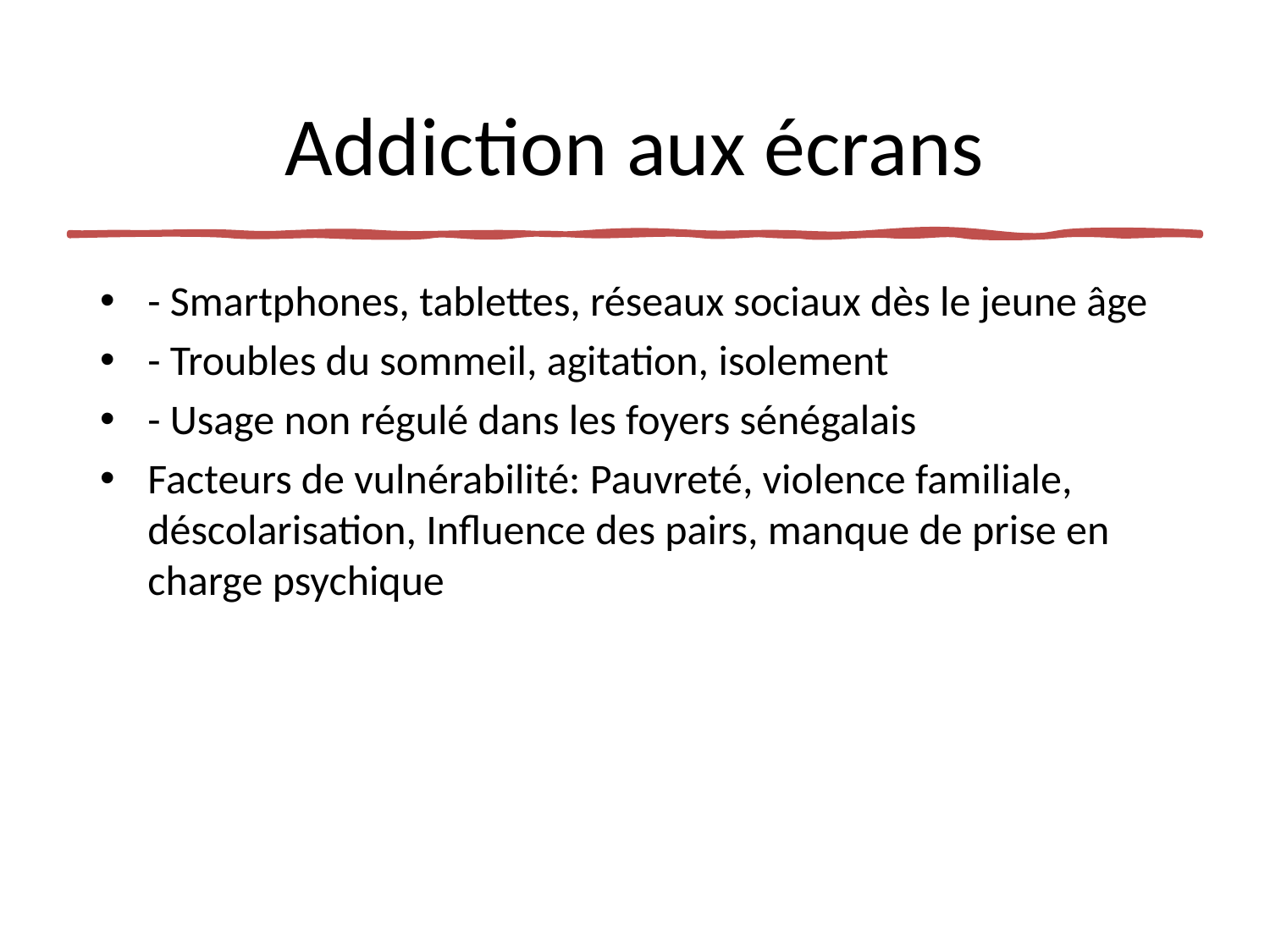

# Addiction aux écrans

- Smartphones, tablettes, réseaux sociaux dès le jeune âge
- Troubles du sommeil, agitation, isolement
- Usage non régulé dans les foyers sénégalais
Facteurs de vulnérabilité: Pauvreté, violence familiale, déscolarisation, Influence des pairs, manque de prise en charge psychique